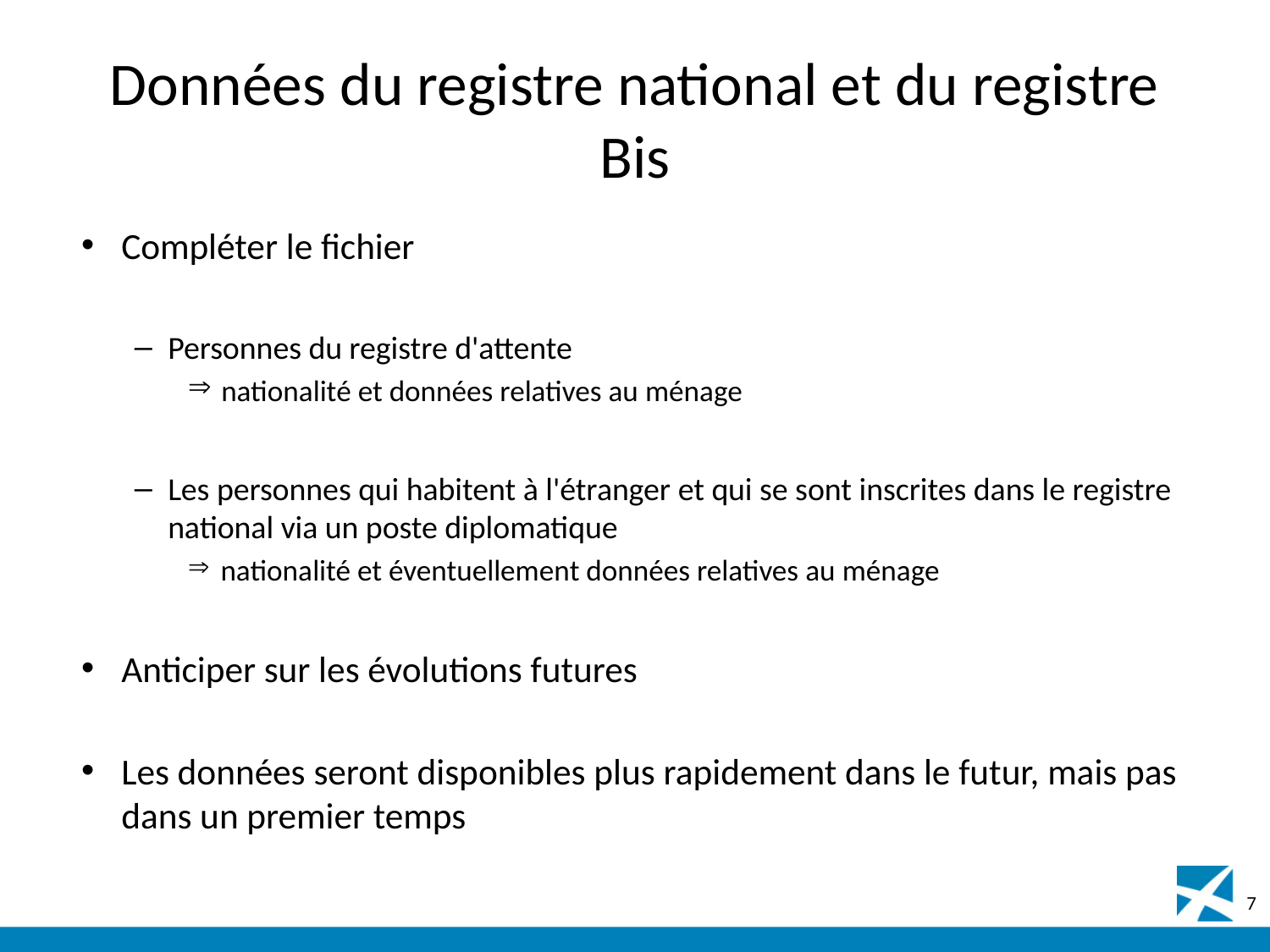

# Données du registre national et du registre Bis
Compléter le fichier

Personnes du registre d'attente
 nationalité et données relatives au ménage

Les personnes qui habitent à l'étranger et qui se sont inscrites dans le registre national via un poste diplomatique
 nationalité et éventuellement données relatives au ménage

Anticiper sur les évolutions futures

Les données seront disponibles plus rapidement dans le futur, mais pas dans un premier temps